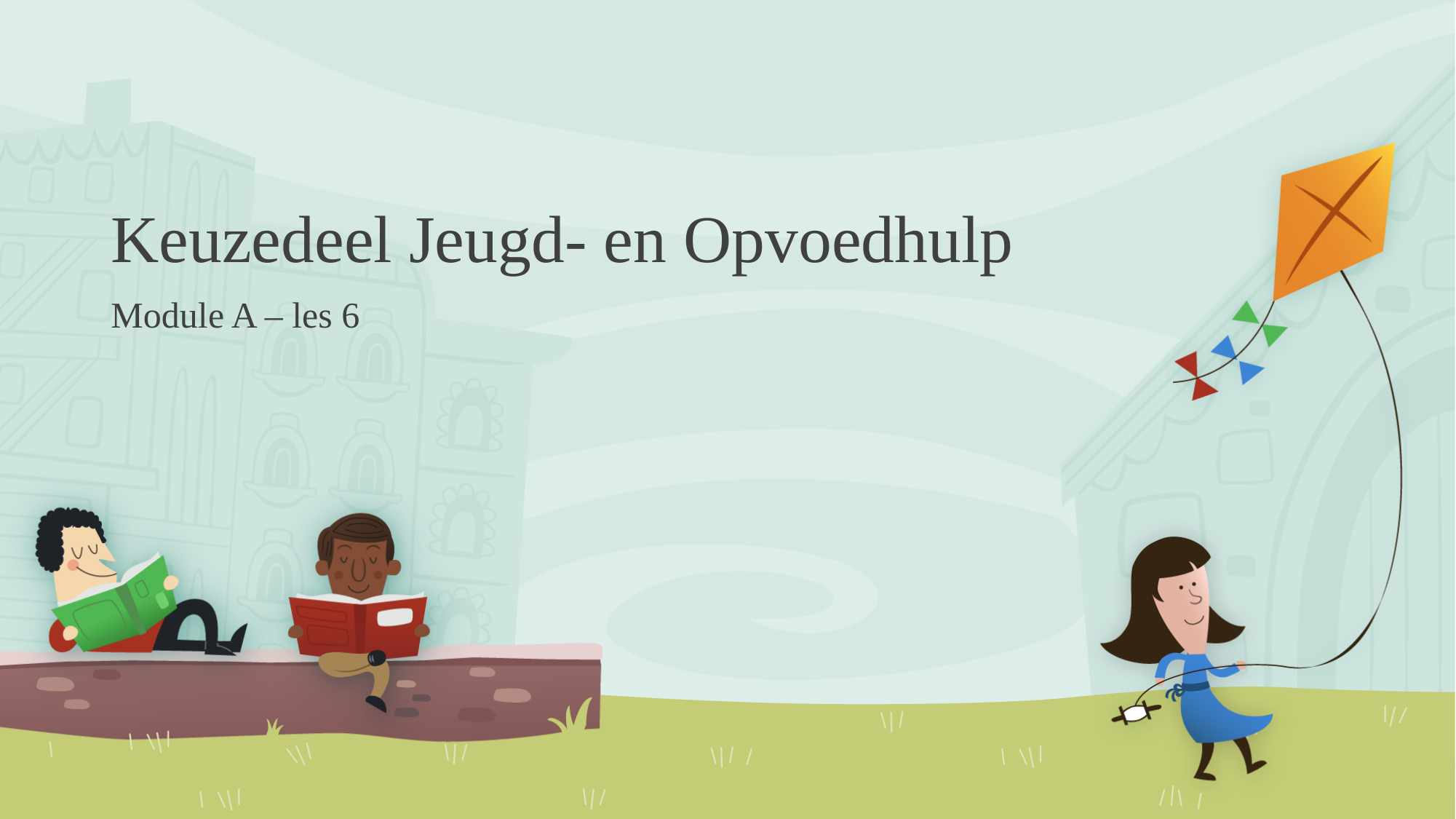

# Keuzedeel Jeugd- en Opvoedhulp
Module A – les 6